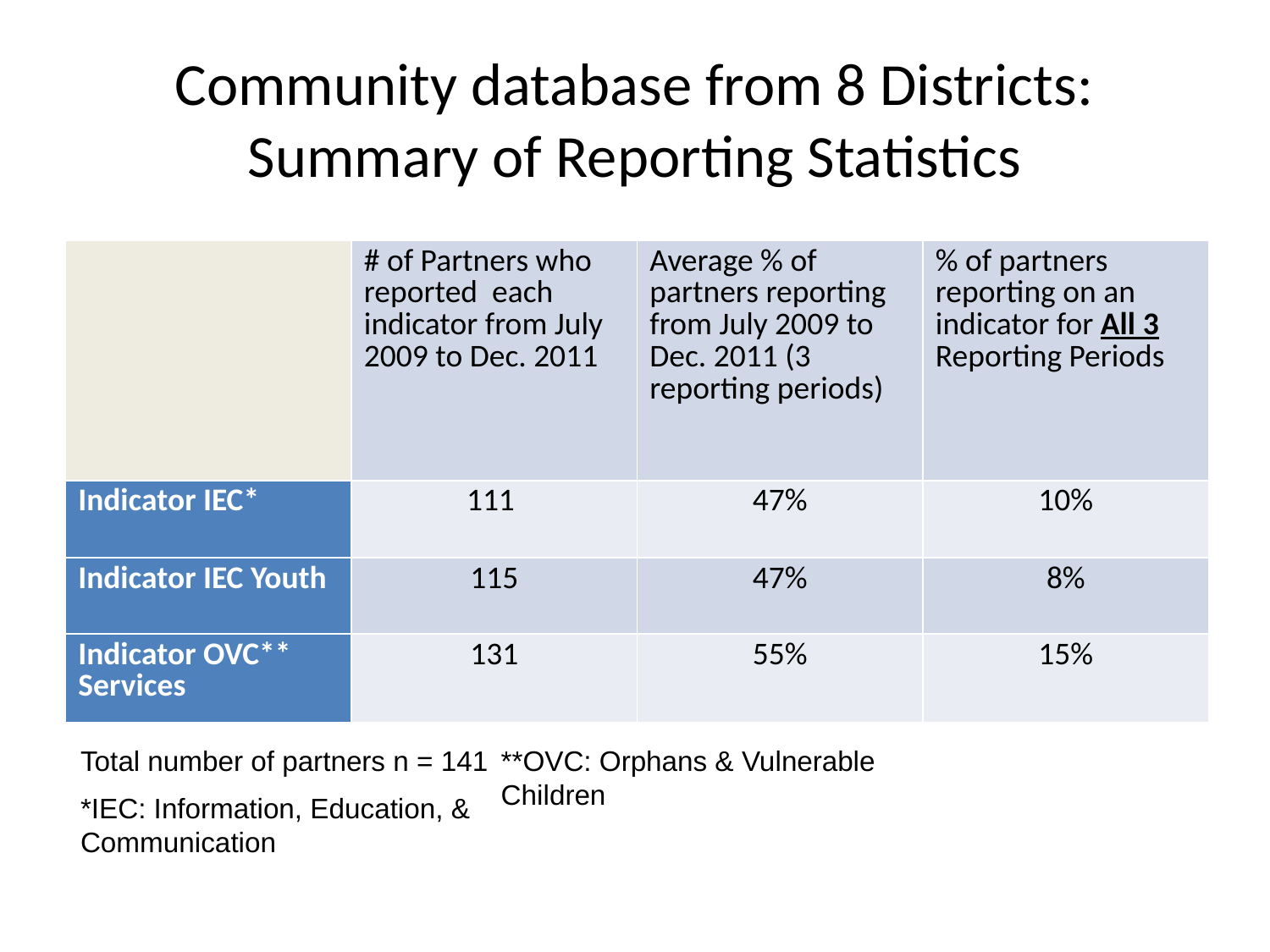

# Community database from 8 Districts: Summary of Reporting Statistics
|  | # of Partners who reported each indicator from July 2009 to Dec. 2011 | Average % of partners reporting from July 2009 to Dec. 2011 (3 reporting periods) | % of partners reporting on an indicator for All 3 Reporting Periods |
| --- | --- | --- | --- |
| Indicator IEC\* | 111 | 47% | 10% |
| Indicator IEC Youth | 115 | 47% | 8% |
| Indicator OVC\*\* Services | 131 | 55% | 15% |
Total number of partners n = 141
**OVC: Orphans & Vulnerable Children
*IEC: Information, Education, & Communication